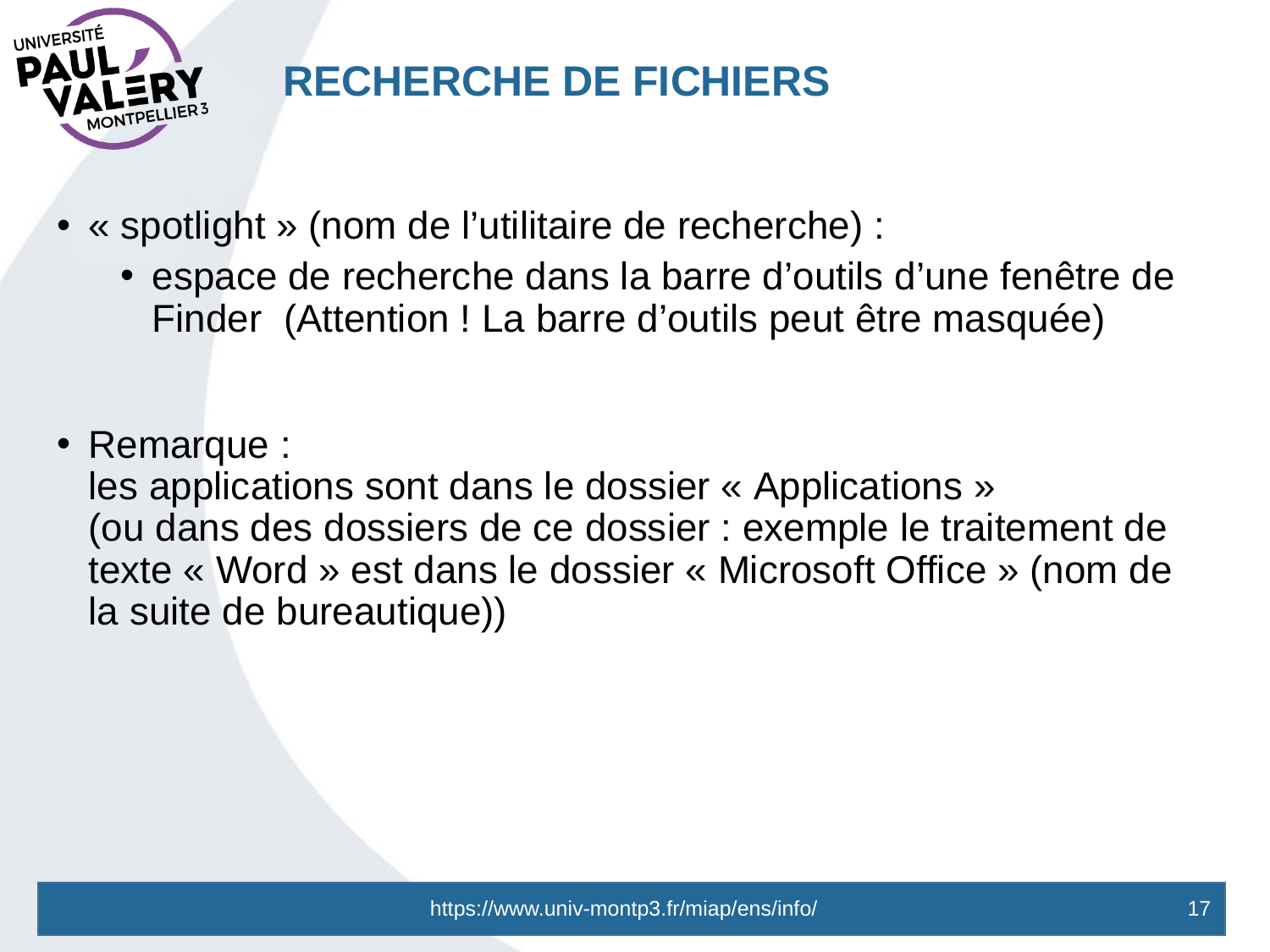

# Recherche DE FICHIERS
« spotlight » (nom de l’utilitaire de recherche) :
espace de recherche dans la barre d’outils d’une fenêtre de Finder  (Attention ! La barre d’outils peut être masquée)

Remarque :
les applications sont dans le dossier « Applications »
(ou dans des dossiers de ce dossier : exemple le traitement de texte « Word » est dans le dossier « Microsoft Office » (nom de la suite de bureautique))
https://www.univ-montp3.fr/miap/ens/info/
17